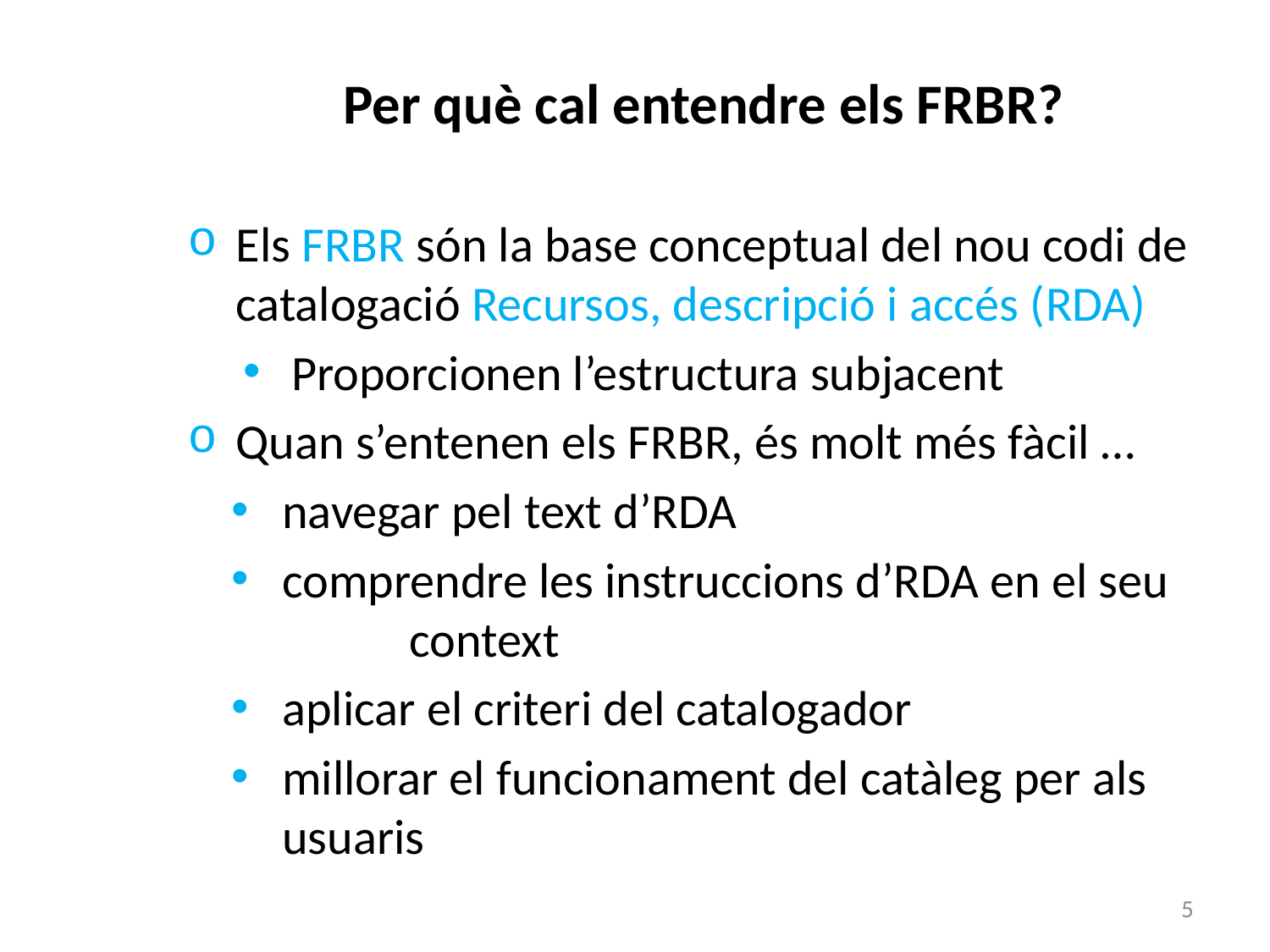

Per què cal entendre els FRBR?
Els FRBR són la base conceptual del nou codi de catalogació Recursos, descripció i accés (RDA)
Proporcionen l’estructura subjacent
Quan s’entenen els FRBR, és molt més fàcil …
navegar pel text d’RDA
comprendre les instruccions d’RDA en el seu 	context
aplicar el criteri del catalogador
millorar el funcionament del catàleg per als 	usuaris
5